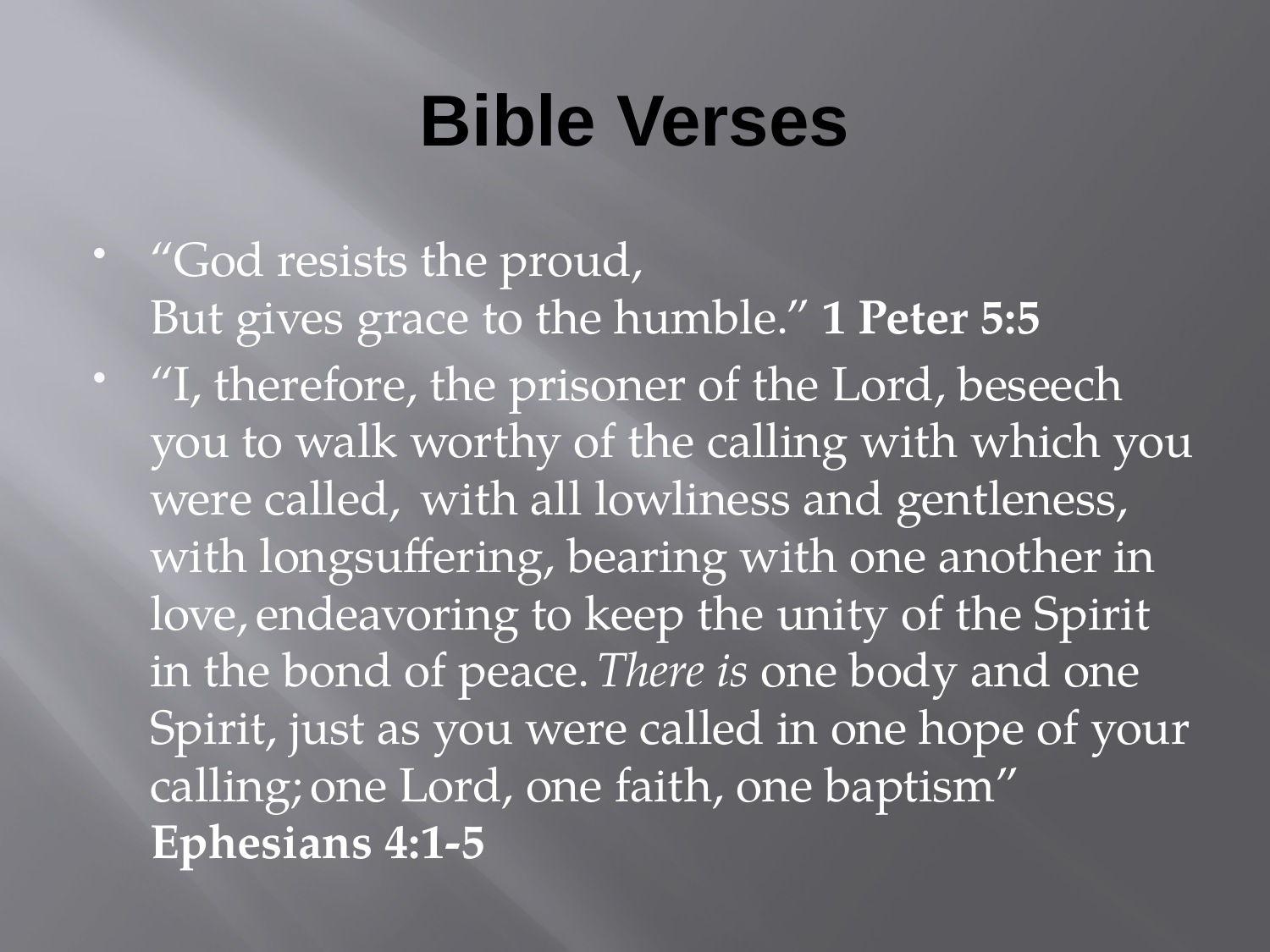

# Bible Verses
“God resists the proud,
But gives grace to the humble.” 1 Peter 5:5
“I, therefore, the prisoner of the Lord, beseech you to walk worthy of the calling with which you were called,  with all lowliness and gentleness, with longsuffering, bearing with one another in love, endeavoring to keep the unity of the Spirit in the bond of peace. There is one body and one Spirit, just as you were called in one hope of your calling; one Lord, one faith, one baptism” Ephesians 4:1-5